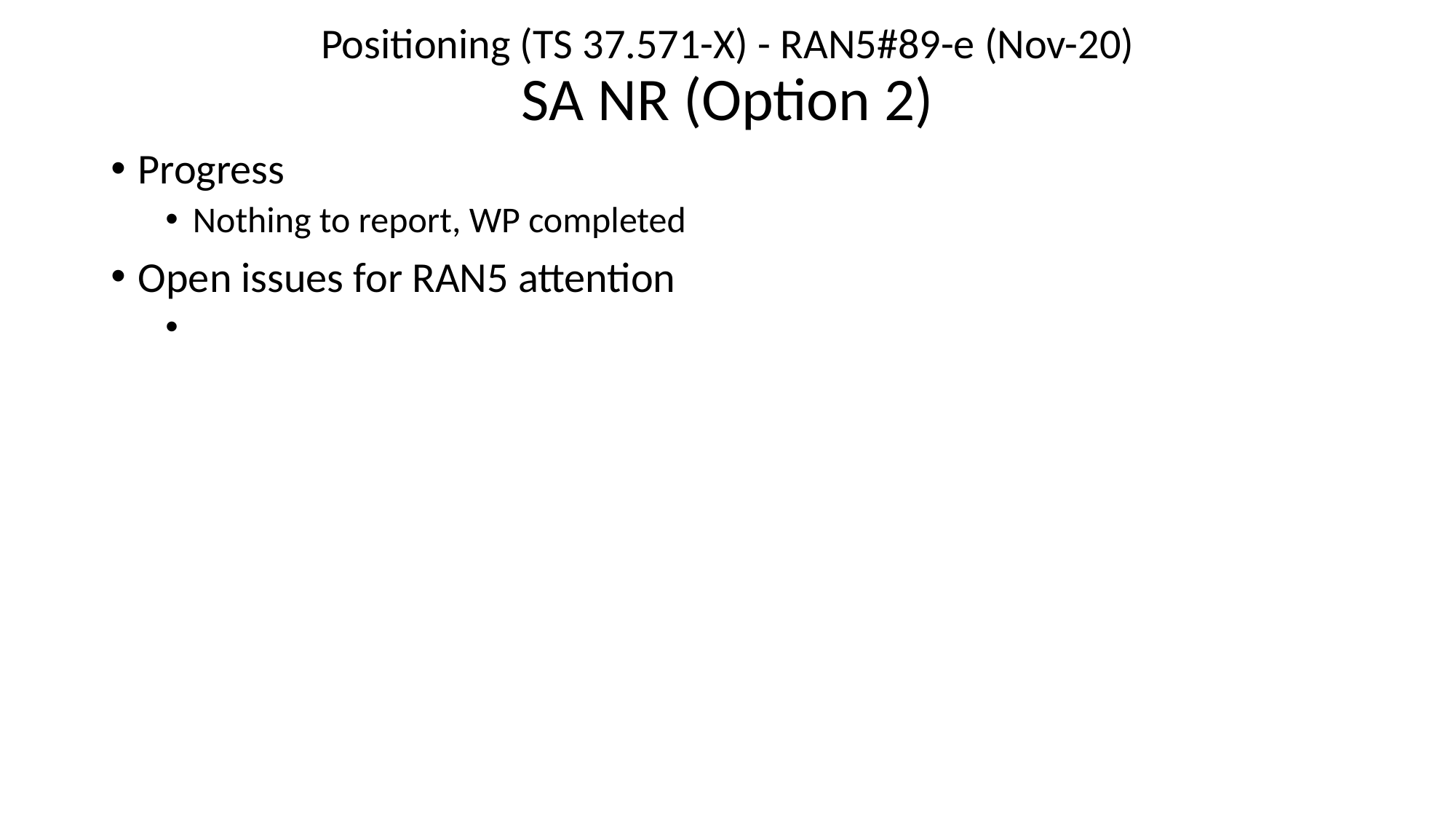

# Positioning (TS 37.571-X) - RAN5#89-e (Nov-20) SA NR (Option 2)
Progress
Nothing to report, WP completed
Open issues for RAN5 attention